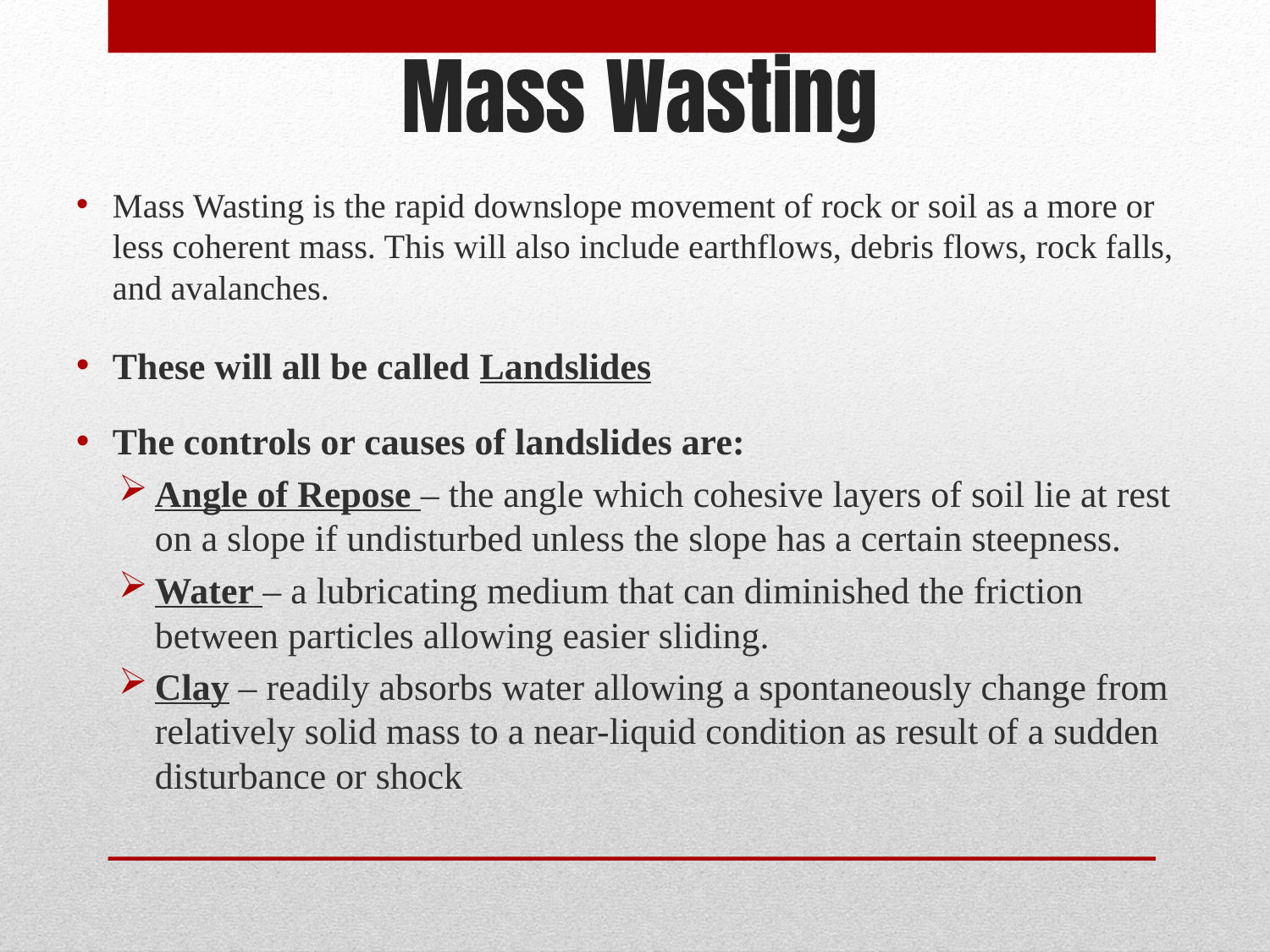

Mass Wasting

Mass Wasting is the rapid downslope movement of rock or soil as a more or less coherent mass. This will also include earthflows, debris flows, rock falls, and avalanches.

These will all be called Landslides

The controls or causes of landslides are:
Angle of Repose – the angle which cohesive layers of soil lie at rest on a slope if undisturbed unless the slope has a certain steepness.
Water – a lubricating medium that can diminished the friction between particles allowing easier sliding.
Clay – readily absorbs water allowing a spontaneously change from relatively solid mass to a near-liquid condition as result of a sudden disturbance or shock